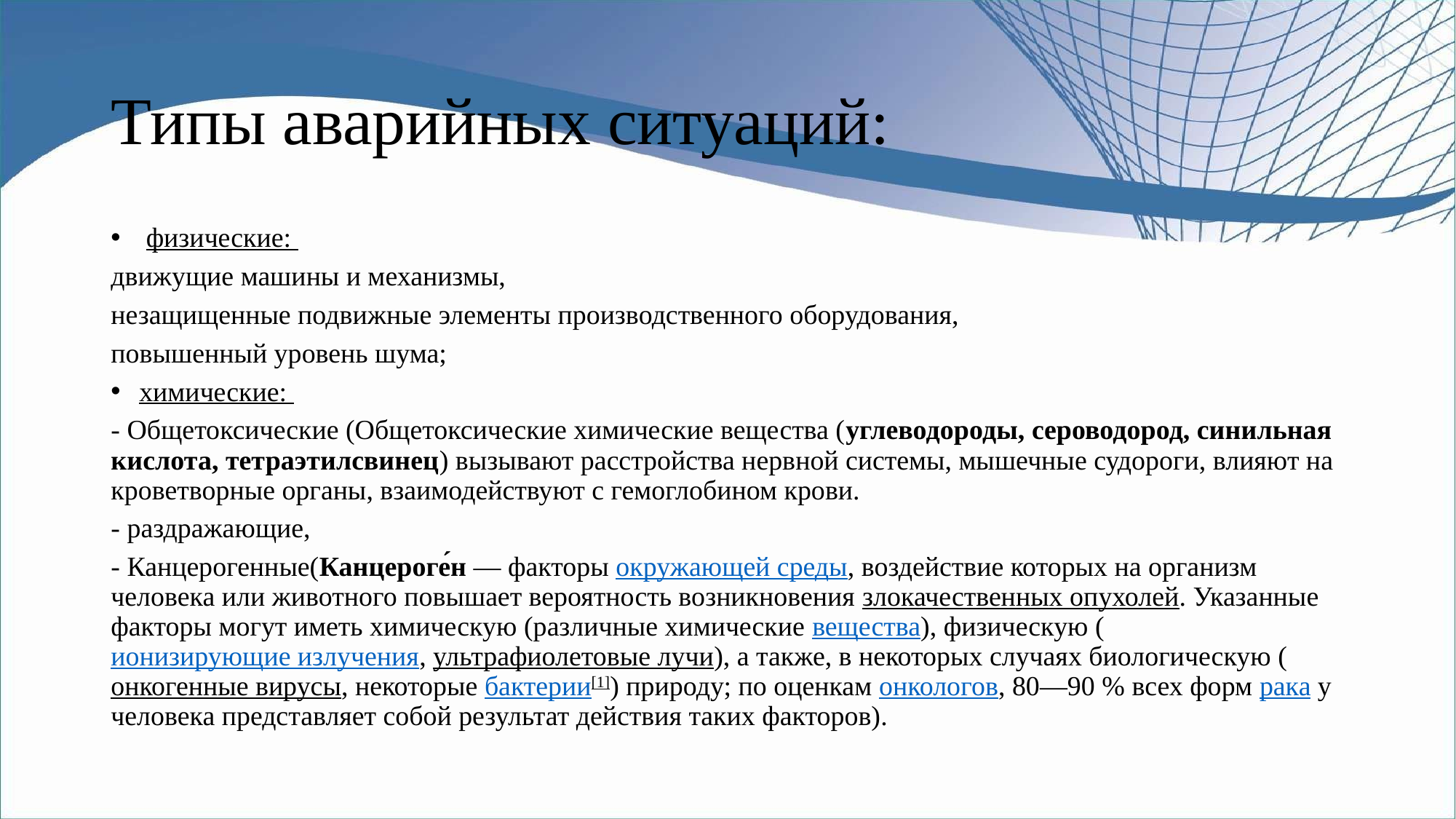

# Типы аварийных ситуаций:
 физические:
движущие машины и механизмы,
незащищенные подвижные элементы производственного оборудования,
повышенный уровень шума;
химические:
- Общетоксические (Общетоксические химические вещества (углеводороды, сероводород, синильная кислота, тетраэтилсвинец) вызывают расстройства нервной системы, мышечные судороги, влияют на кроветворные органы, взаимодействуют с гемоглобином крови.
- раздражающие,
- Канцерогенные(Канцероге́н — факторы окружающей среды, воздействие которых на организм человека или животного повышает вероятность возникновения злокачественных опухолей. Указанные факторы могут иметь химическую (различные химические вещества), физическую (ионизирующие излучения, ультрафиолетовые лучи), а также, в некоторых случаях биологическую (онкогенные вирусы, некоторые бактерии[1]) природу; по оценкам онкологов, 80—90 % всех форм рака у человека представляет собой результат действия таких факторов).